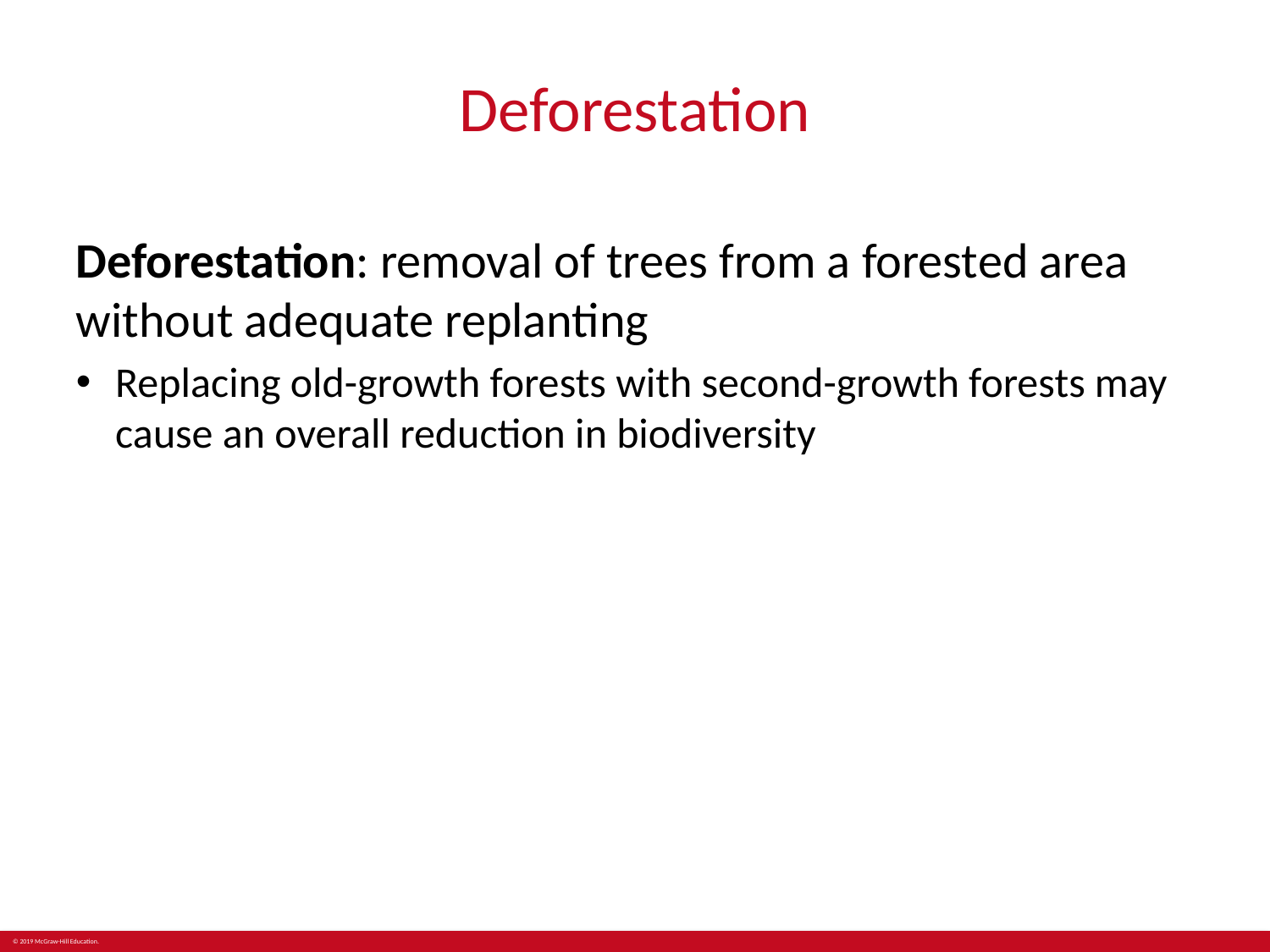

# Deforestation
Deforestation: removal of trees from a forested area without adequate replanting
Replacing old-growth forests with second-growth forests may cause an overall reduction in biodiversity